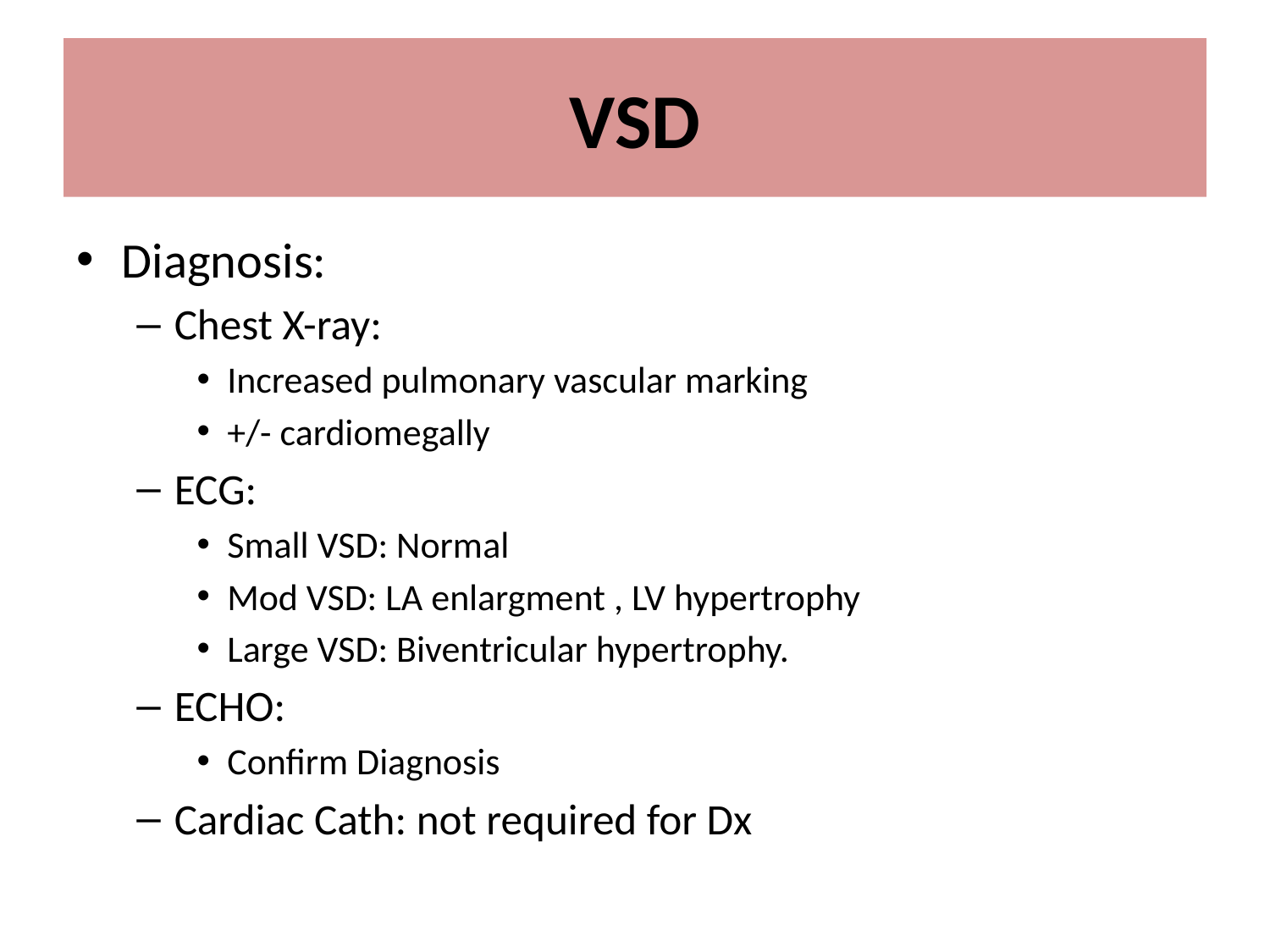

# VSD
Diagnosis:
Chest X-ray:
Increased pulmonary vascular marking
+/- cardiomegally
ECG:
Small VSD: Normal
Mod VSD: LA enlargment , LV hypertrophy
Large VSD: Biventricular hypertrophy.
ECHO:
Confirm Diagnosis
Cardiac Cath: not required for Dx